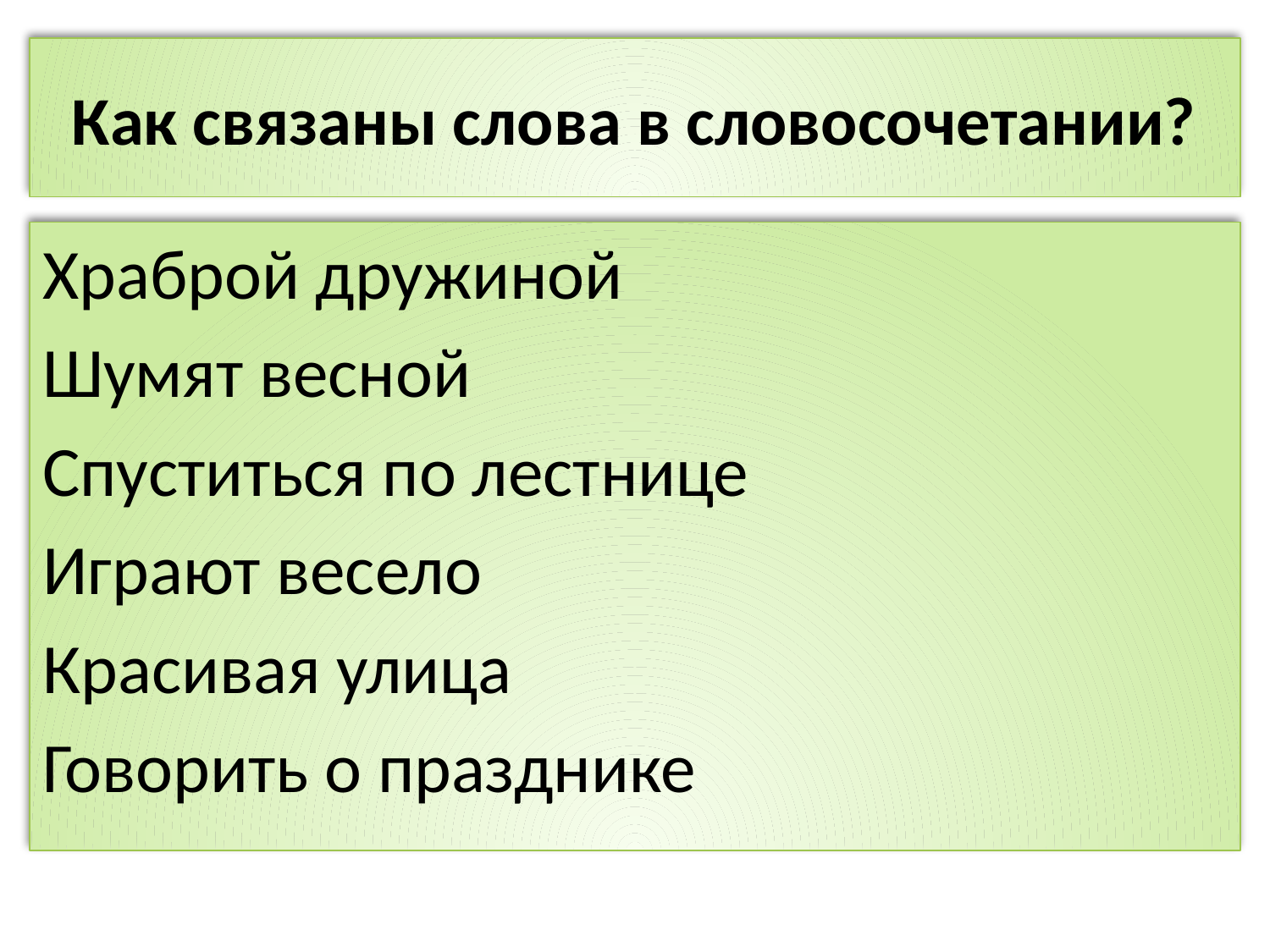

# Как связаны слова в словосочетании?
Храброй дружиной
Шумят весной
Спуститься по лестнице
Играют весело
Красивая улица
Говорить о празднике